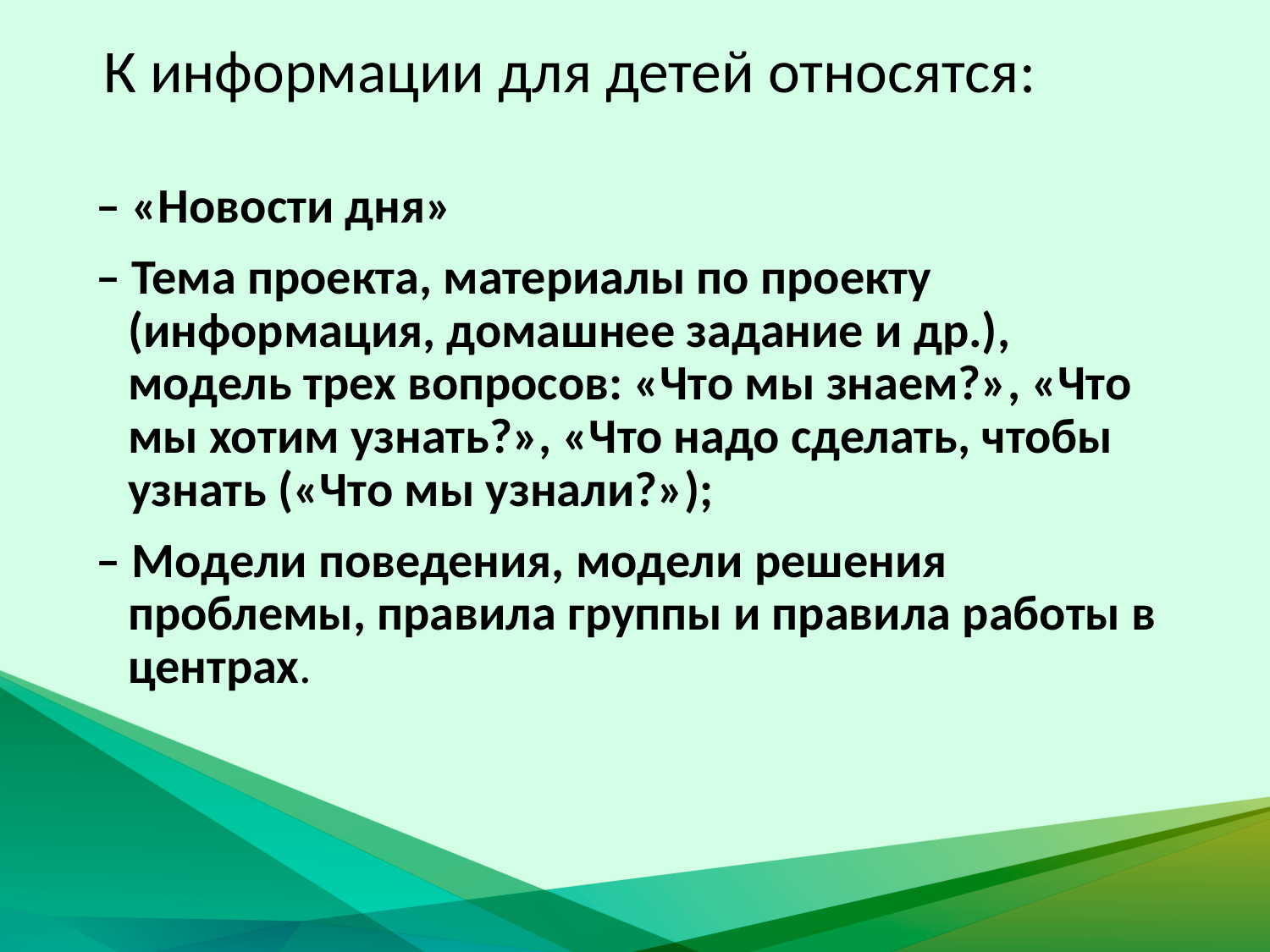

# К информации для детей относятся:
– «Новости дня»
– Тема проекта, материалы по проекту (информация, домашнее задание и др.), модель трех вопросов: «Что мы знаем?», «Что мы хотим узнать?», «Что надо сделать, чтобы узнать («Что мы узнали?»);
– Модели поведения, модели решения проблемы, правила группы и правила работы в центрах.